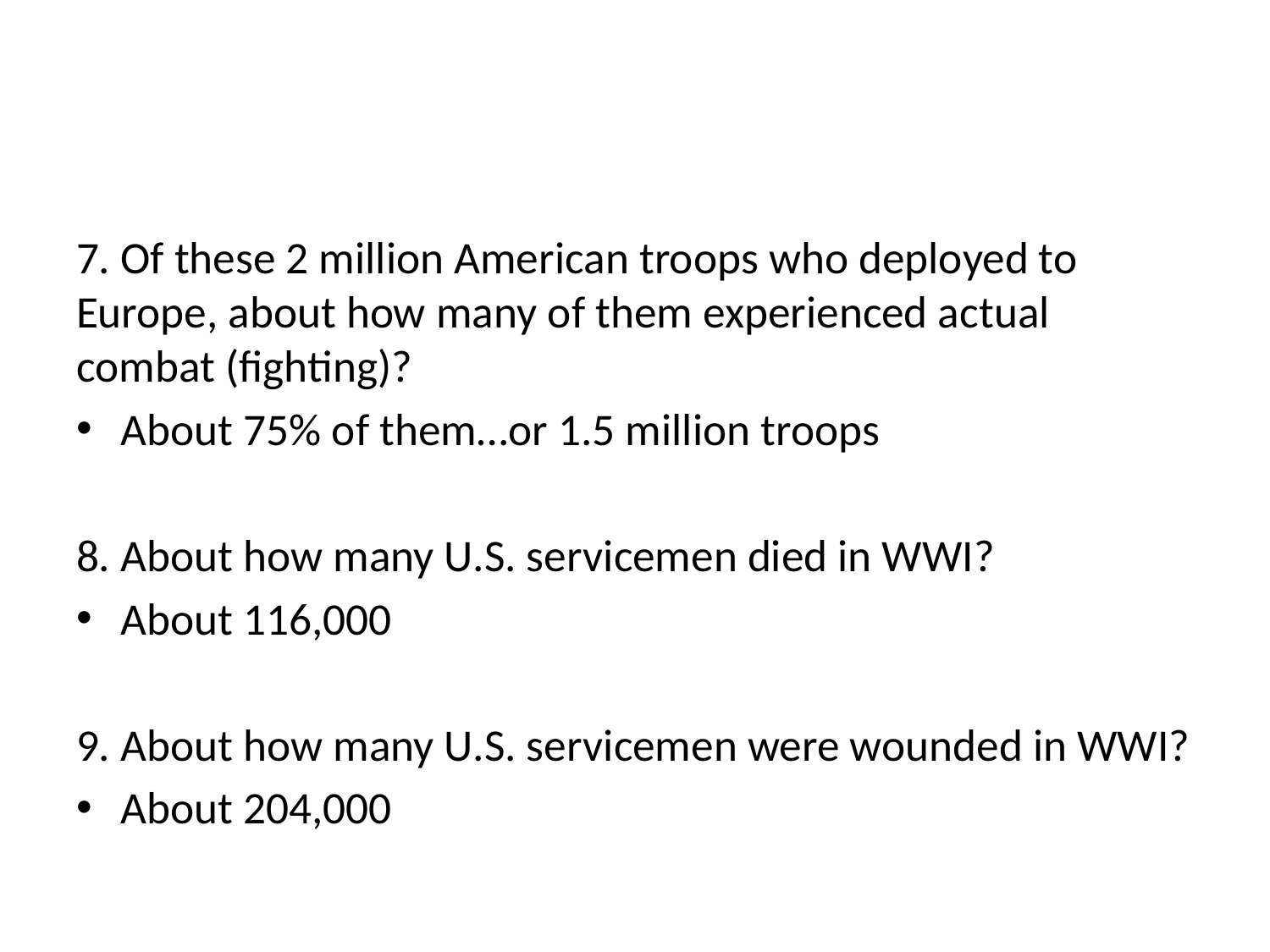

#
7. Of these 2 million American troops who deployed to Europe, about how many of them experienced actual combat (fighting)?
About 75% of them…or 1.5 million troops

8. About how many U.S. servicemen died in WWI?
About 116,000

9. About how many U.S. servicemen were wounded in WWI?
About 204,000